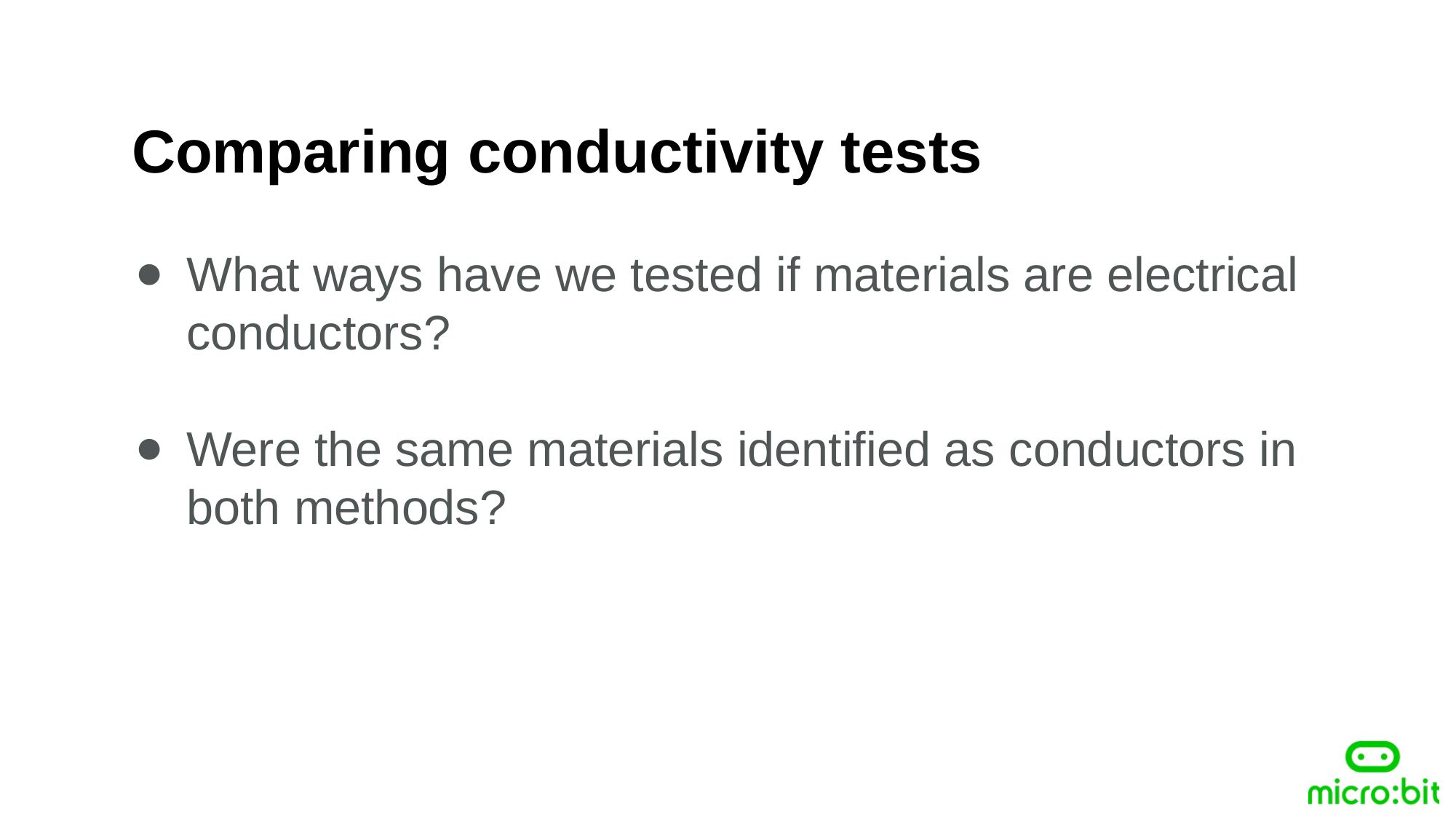

Comparing conductivity tests

What ways have we tested if materials are electrical conductors?

Were the same materials identified as conductors in both methods?